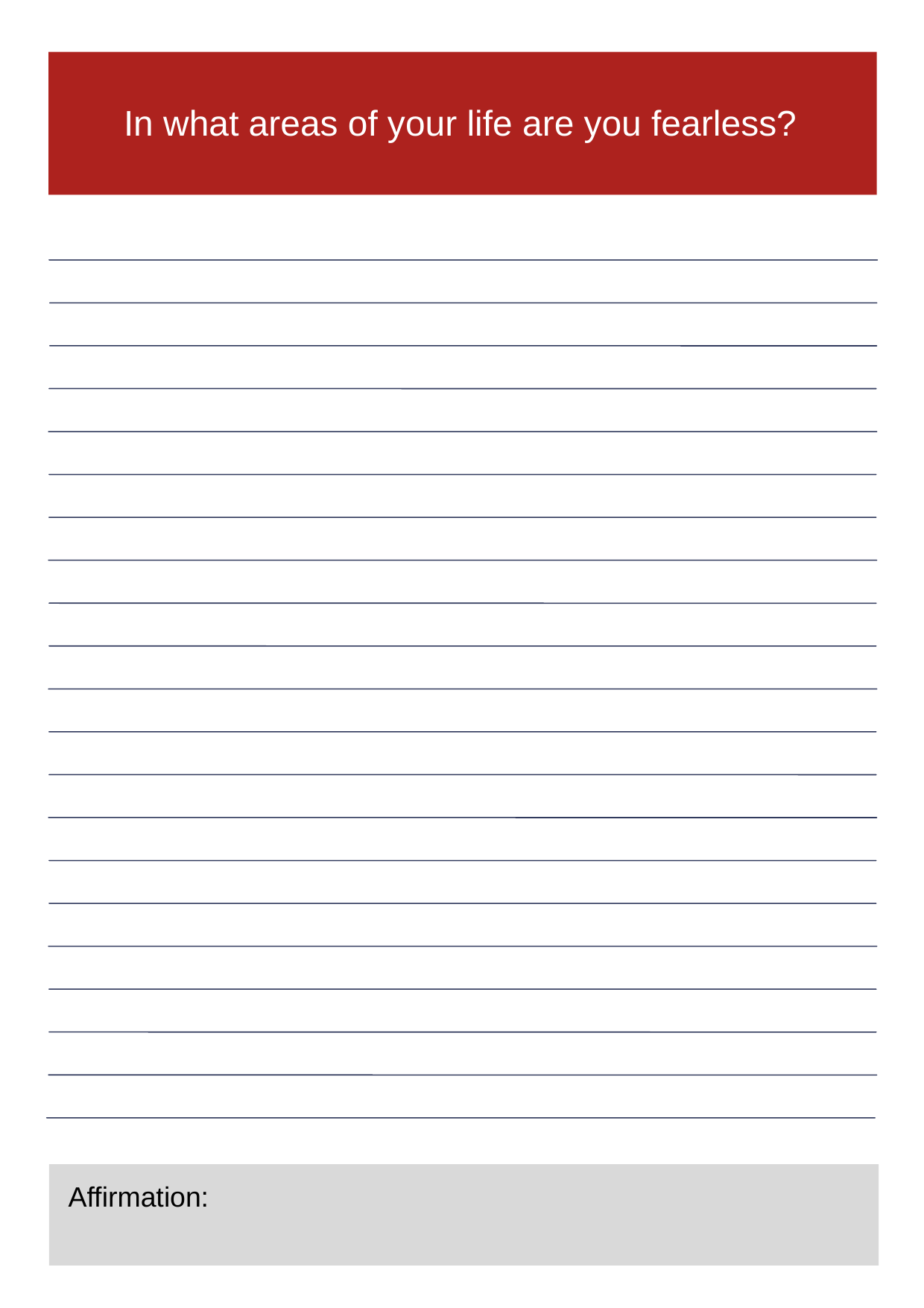

In what areas of your life are you fearless?

Affirmation: